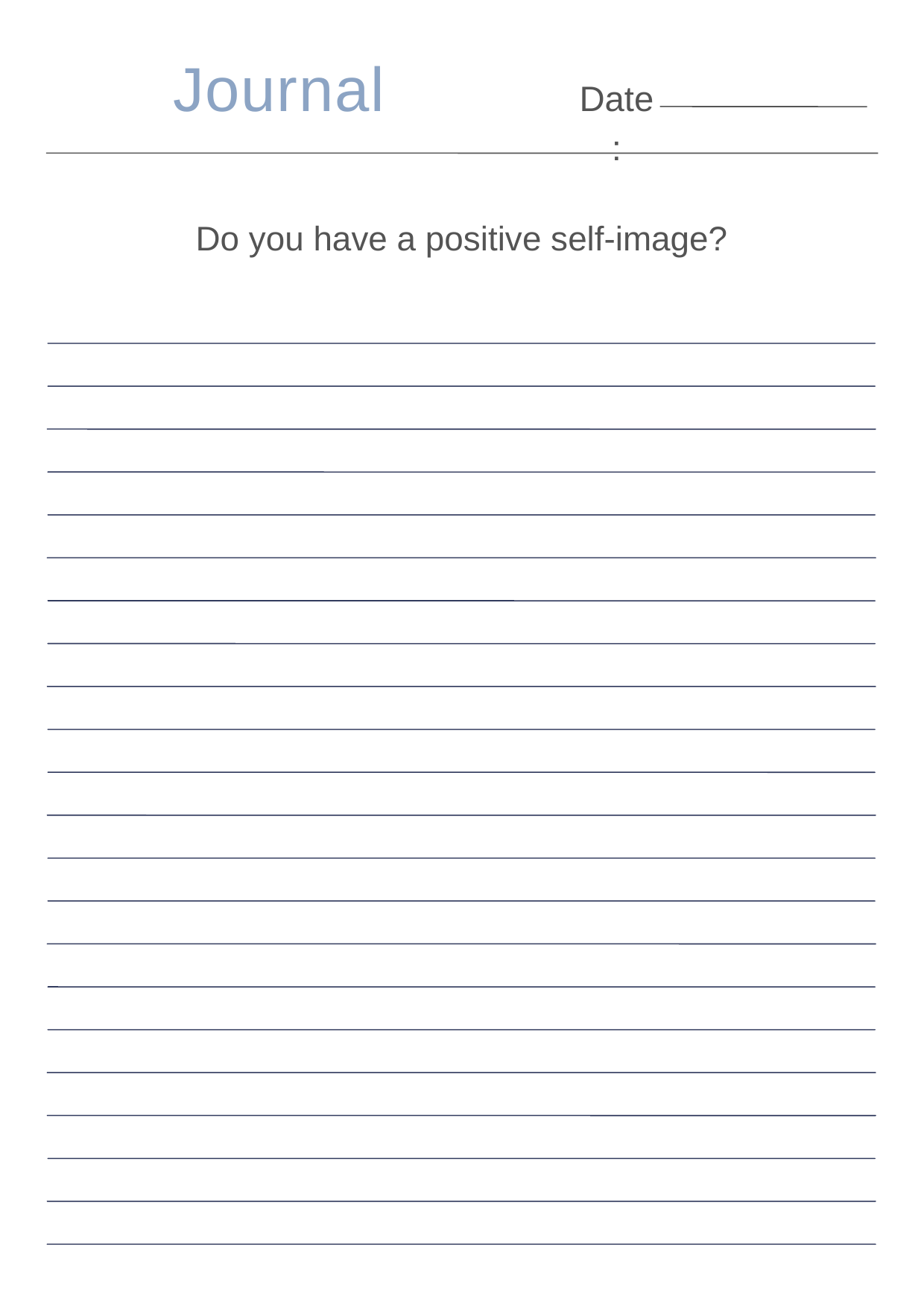

Journal
Date:

Do you have a positive self-image?